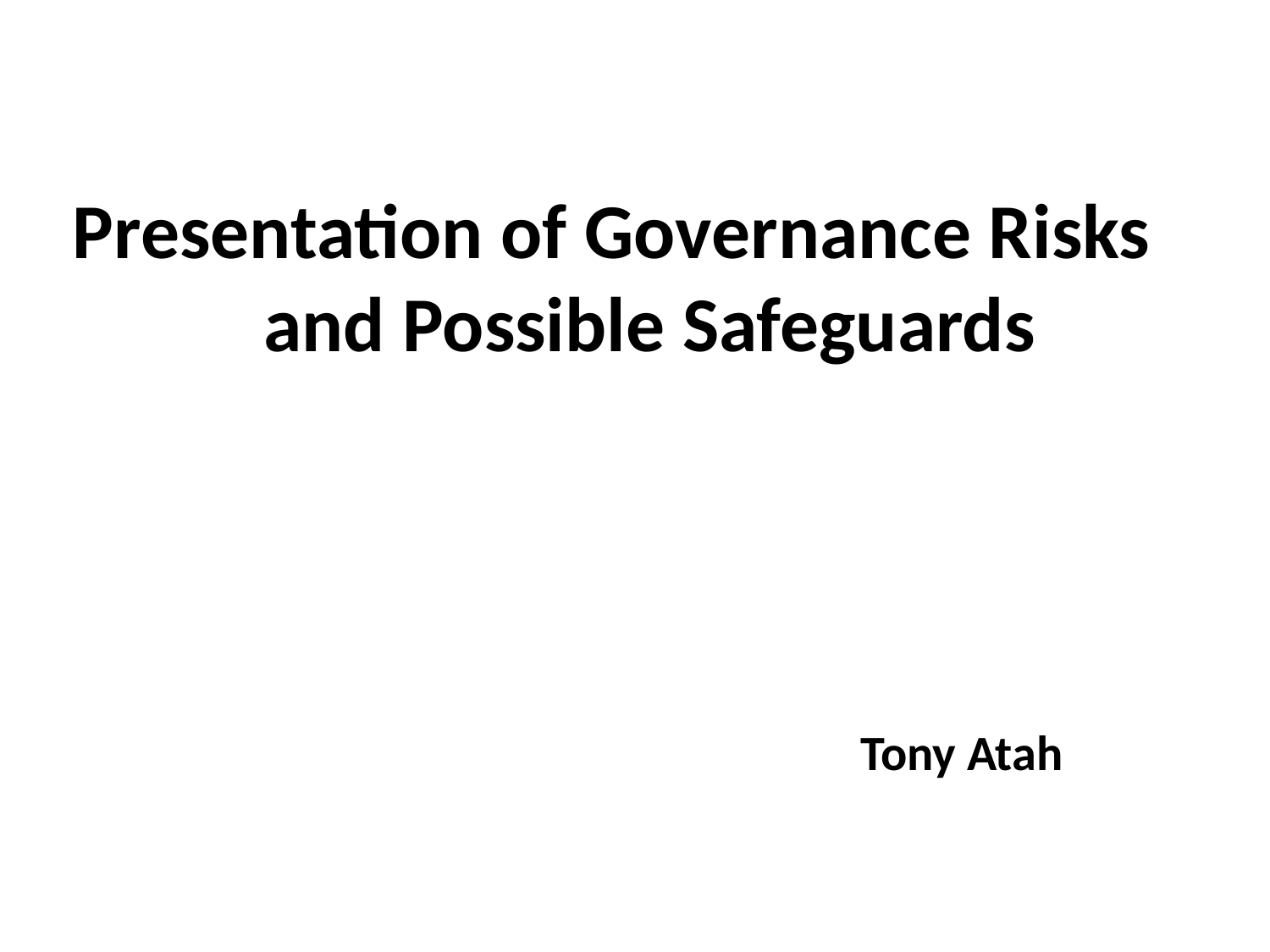

Presentation of Governance Risks 	and Possible Safeguards

						Tony Atah